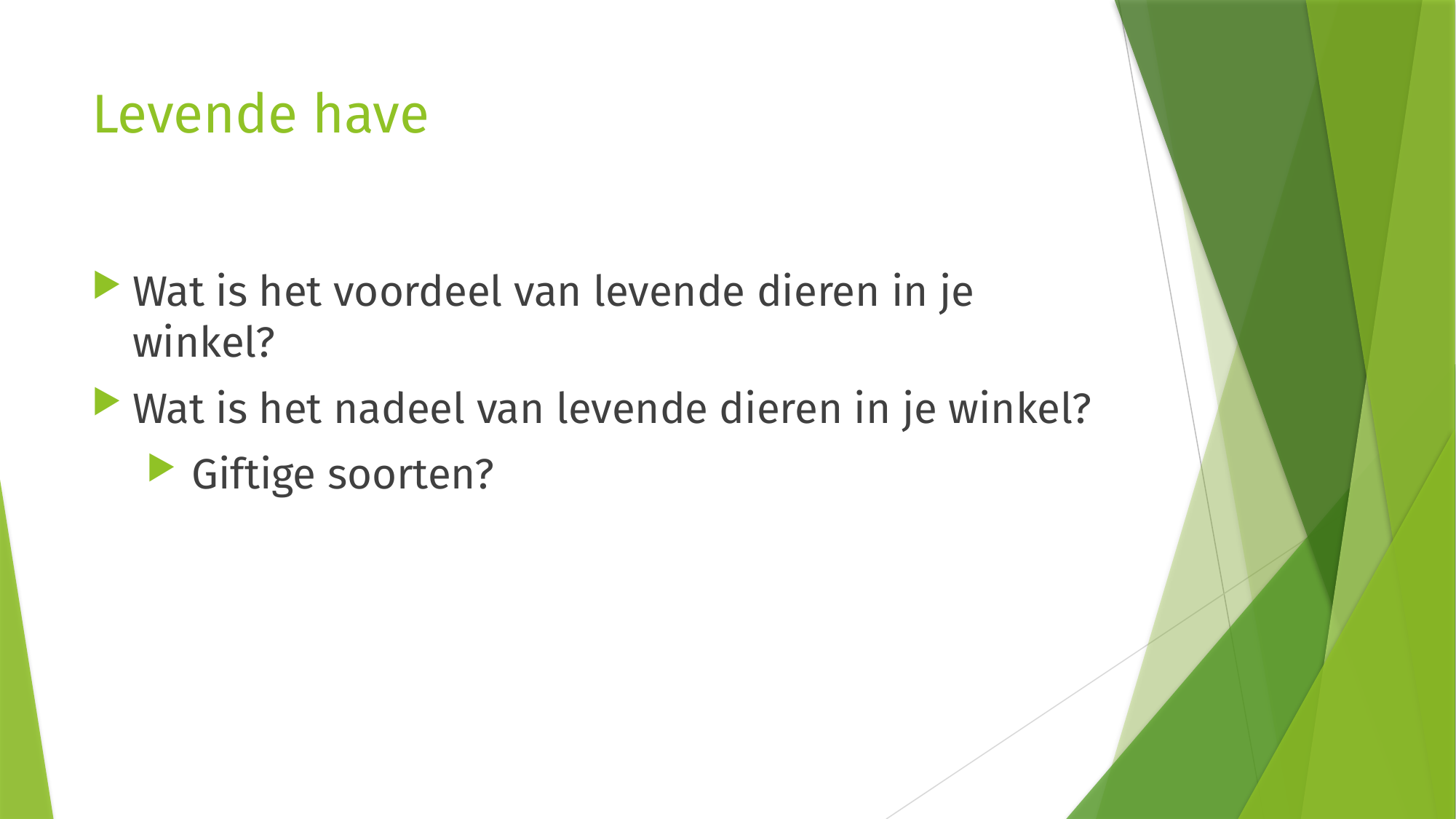

# Levende have
Wat is het voordeel van levende dieren in je winkel?
Wat is het nadeel van levende dieren in je winkel?
 Giftige soorten?